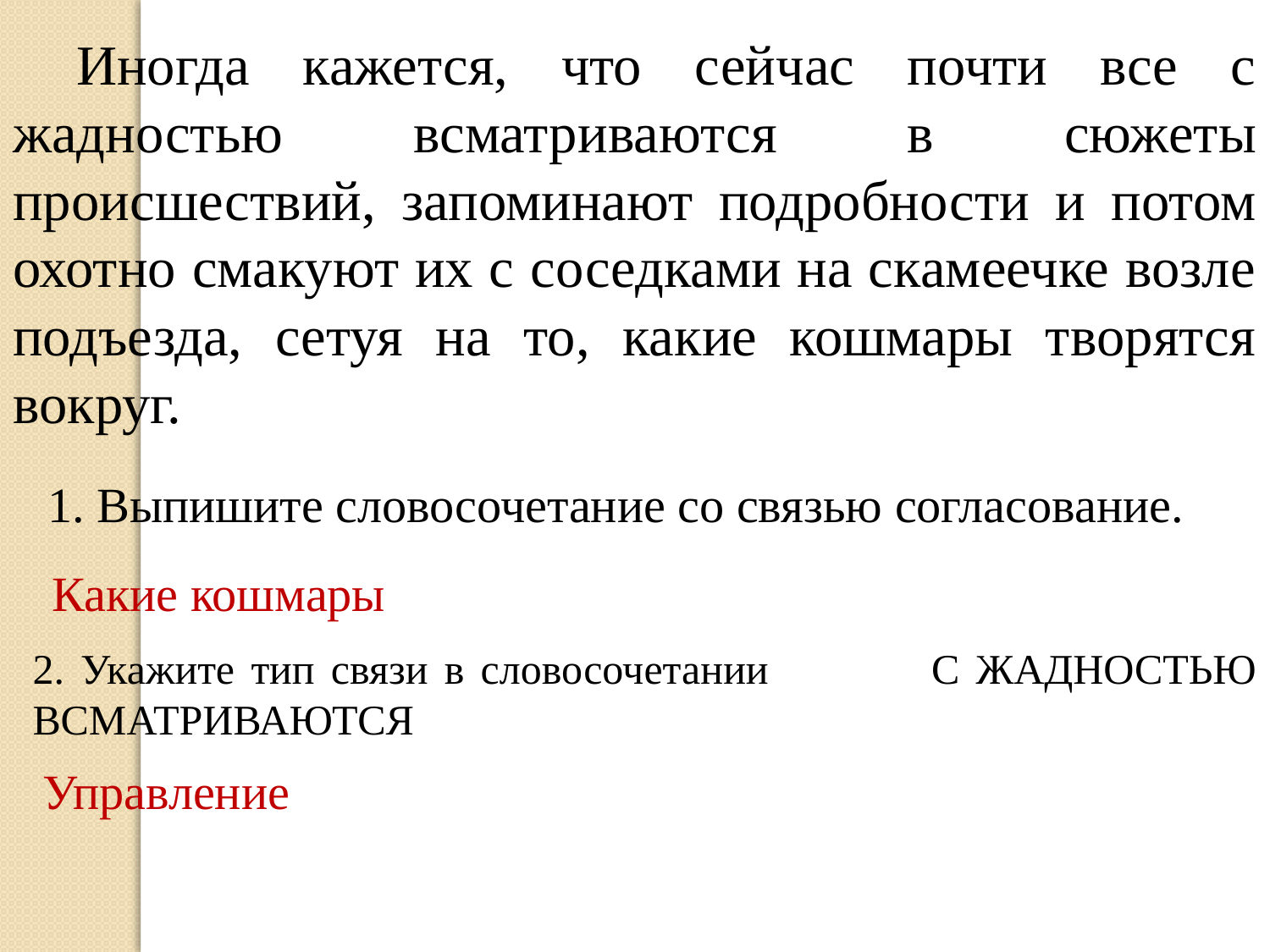

Иногда кажется, что сейчас почти все с жадностью всматриваются в сюжеты происшествий, запоминают подробности и потом охотно смакуют их с соседками на скамеечке возле подъезда, сетуя на то, какие кошмары творятся вокруг.
     1. Выпишите словосочетание со связью согласование.
Какие кошмары
2. Укажите тип связи в словосочетании          С ЖАДНОСТЬЮ ВСМАТРИВАЮТСЯ
Управление